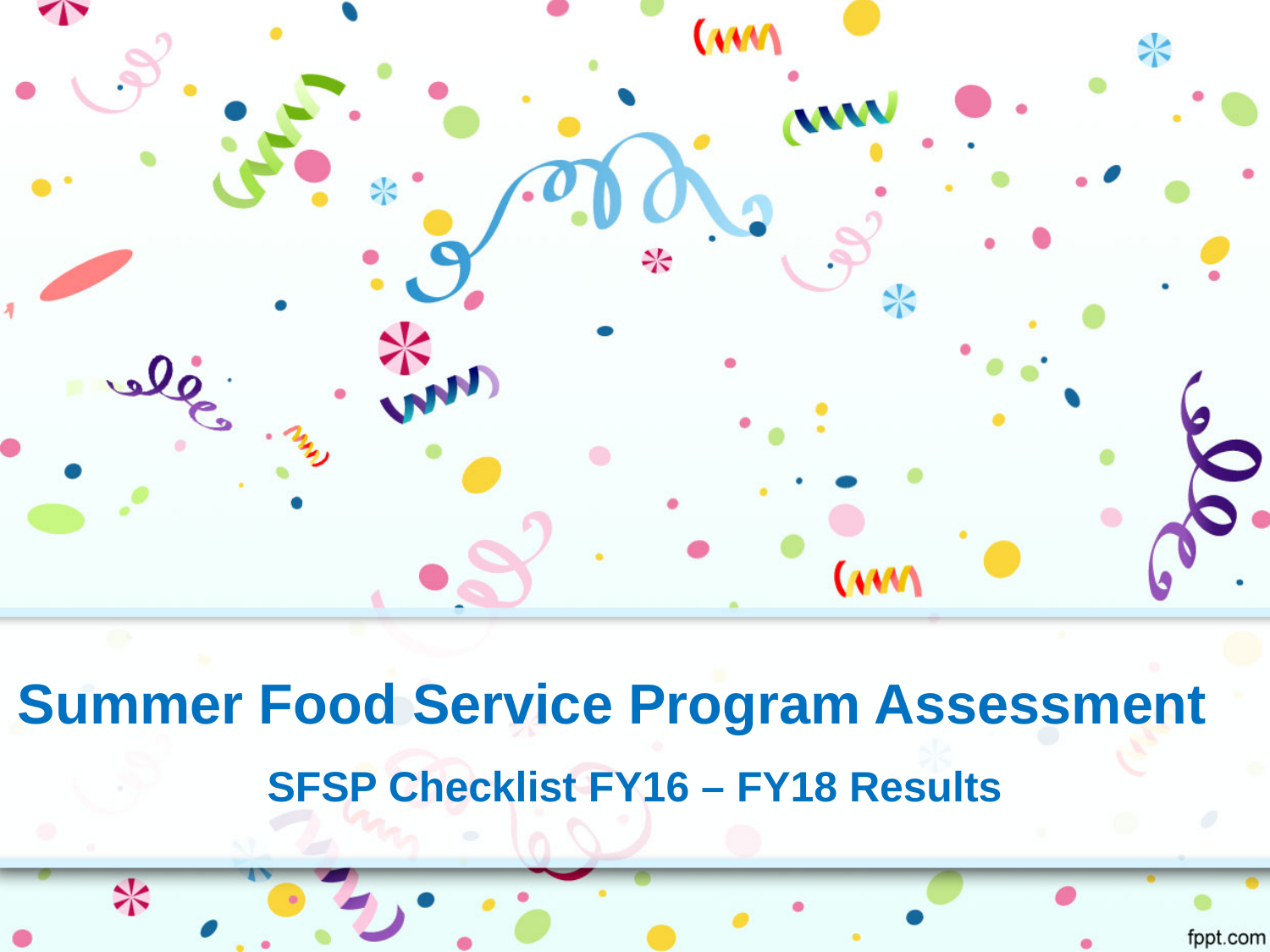

# Summer Food Service Program Assessment
SFSP Checklist FY16 – FY18 Results